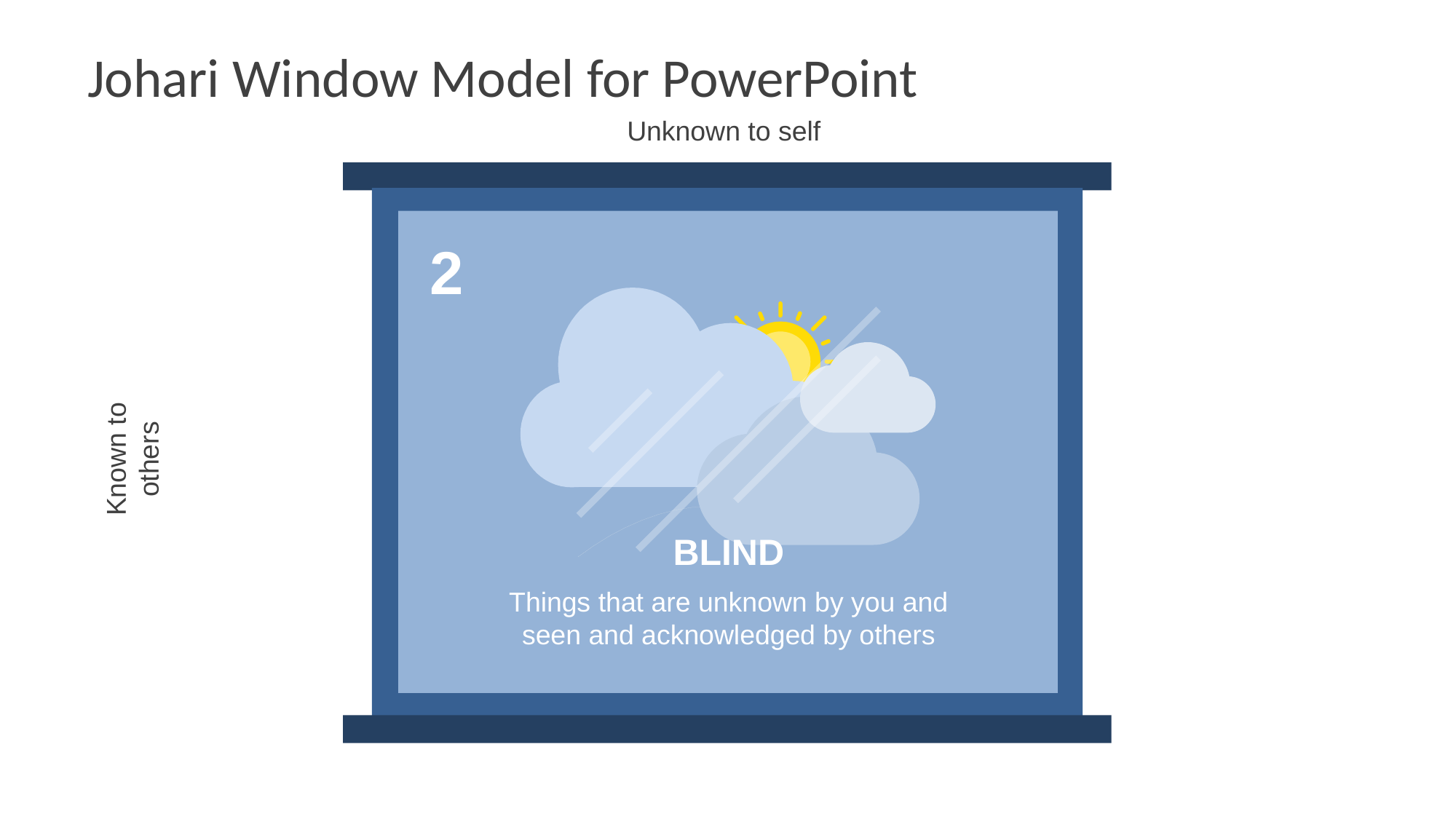

# Johari Window Model for PowerPoint
Unknown to self

2

Known to
others

BLIND
Things that are unknown by you and seen and acknowledged by others